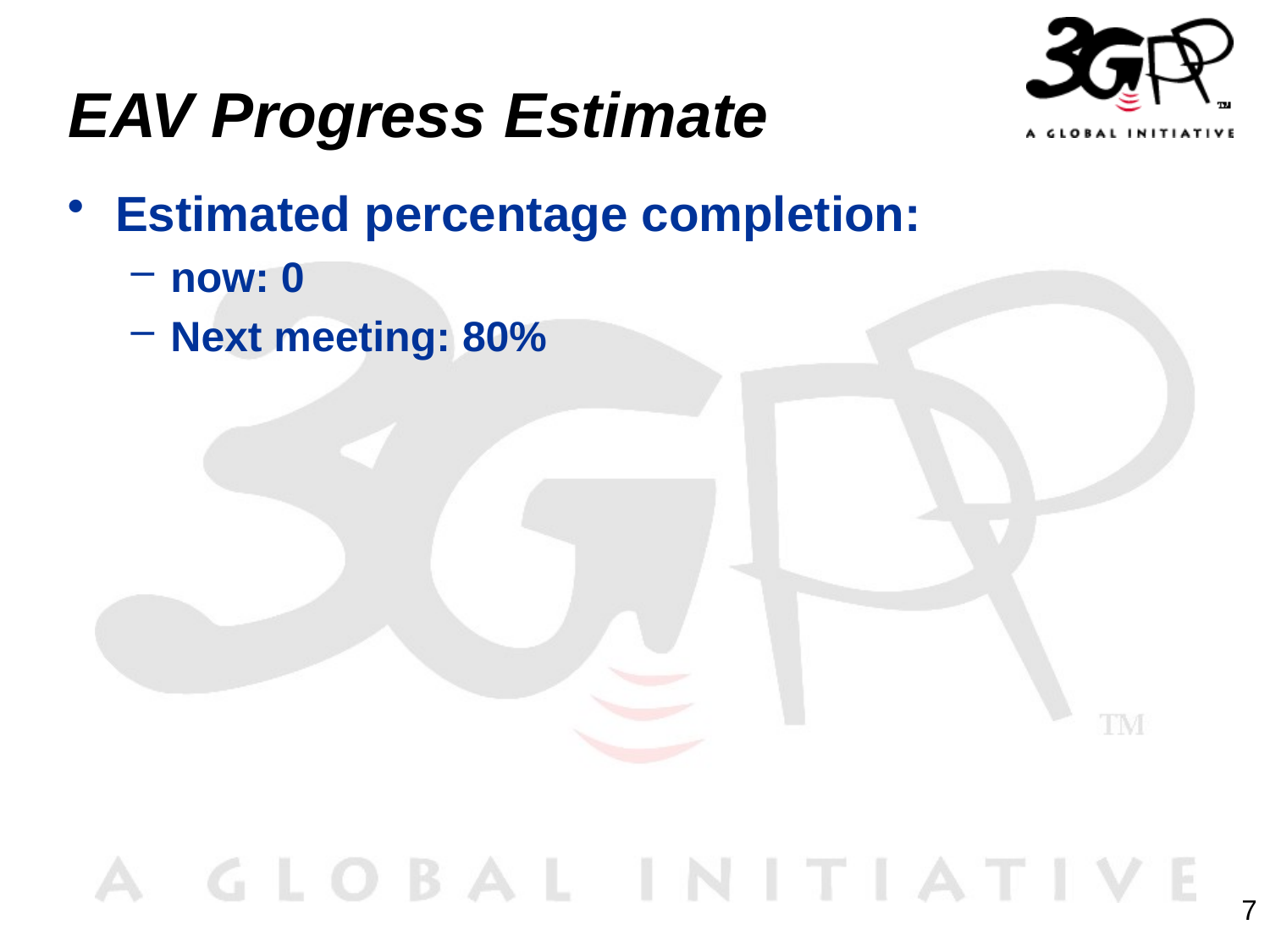

# EAV Progress Estimate
Estimated percentage completion:
now: 0
Next meeting: 80%
7